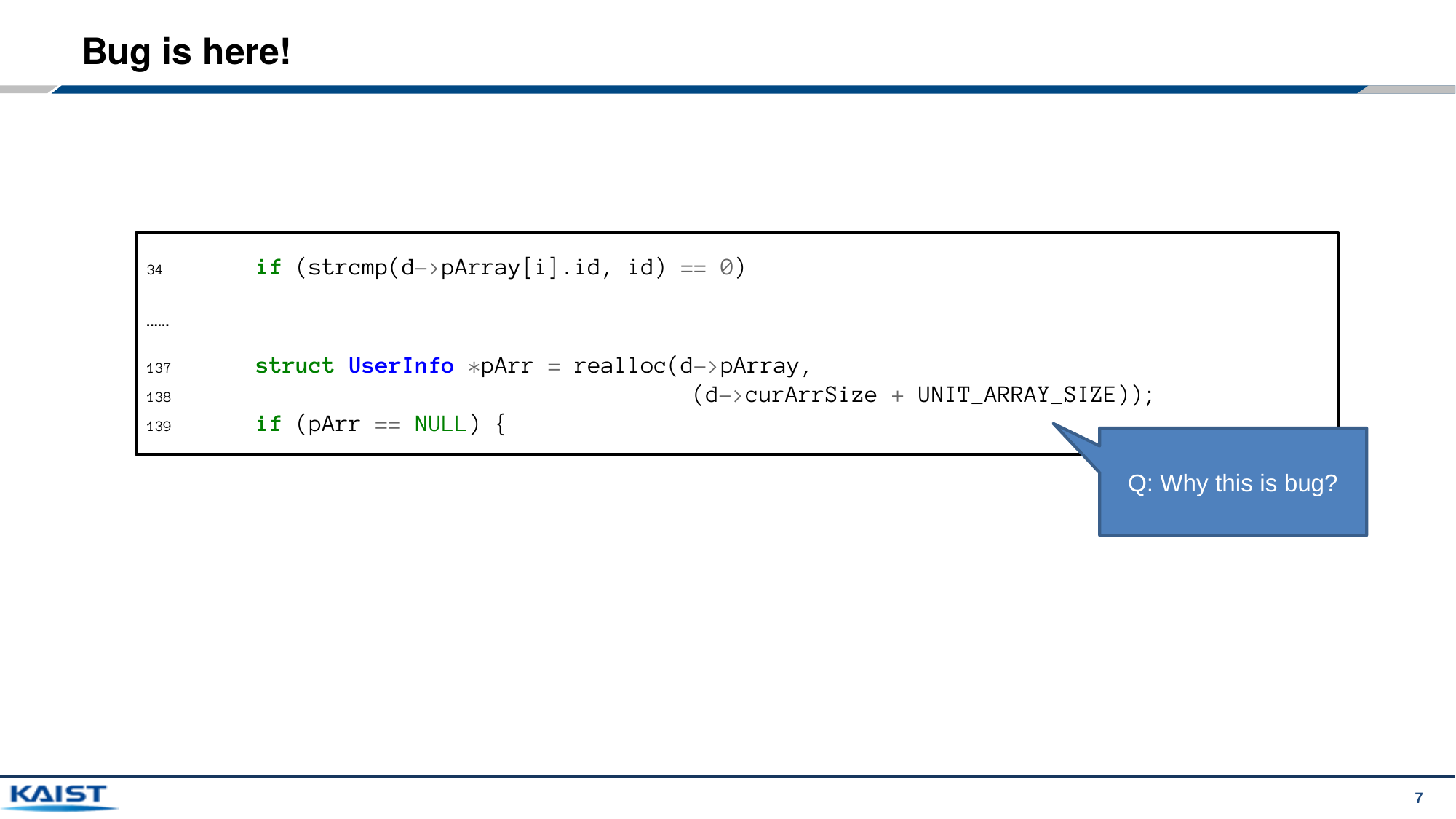

# Bug is here!
34 	if (strcmp(d->pArray[i].id, id) == 0)

……

137 	struct UserInfo *pArr = realloc(d->pArray,
138					(d->curArrSize + UNIT_ARRAY_SIZE));
139 	if (pArr == NULL) {
Q: Why this is bug?